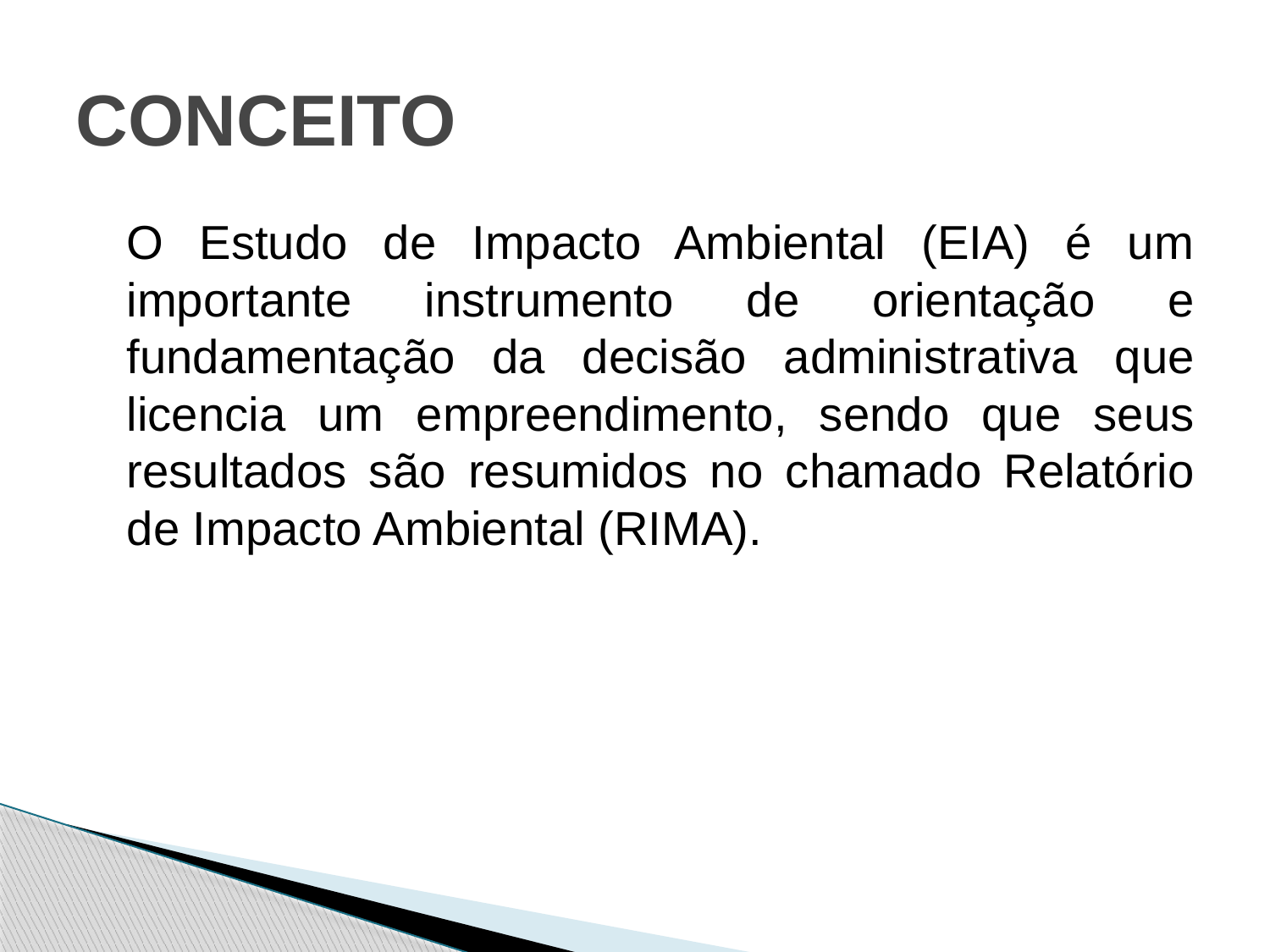

# CONCEITO
	O Estudo de Impacto Ambiental (EIA) é um importante instrumento de orientação e fundamentação da decisão administrativa que licencia um empreendimento, sendo que seus resultados são resumidos no chamado Relatório de Impacto Ambiental (RIMA).